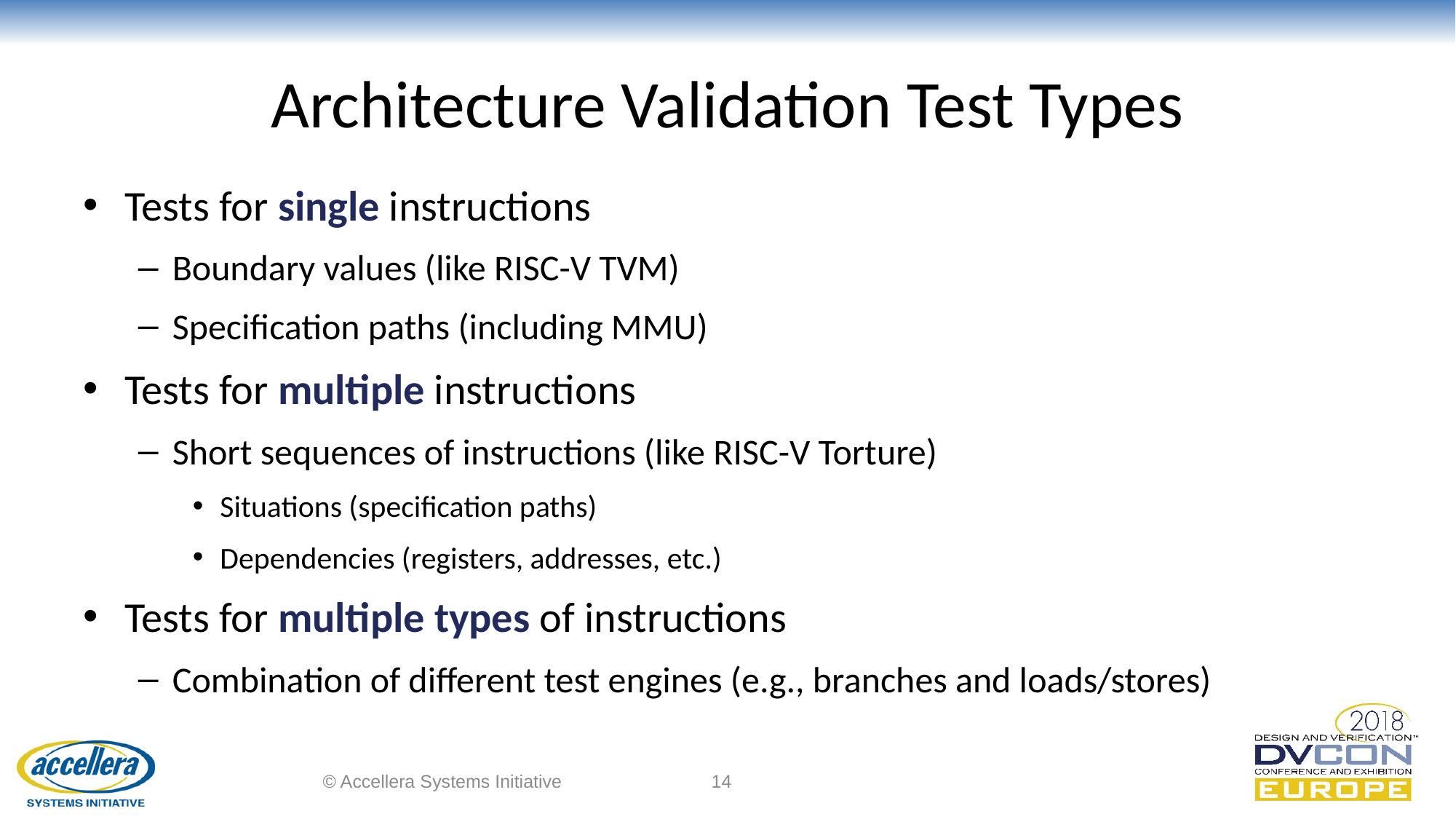

# Architecture Validation Test Types
Tests for single instructions
Boundary values (like RISC-V TVM)
Specification paths (including MMU)
Tests for multiple instructions
Short sequences of instructions (like RISC-V Torture)
Situations (specification paths)
Dependencies (registers, addresses, etc.)
Tests for multiple types of instructions
Combination of different test engines (e.g., branches and loads/stores)
© Accellera Systems Initiative
14